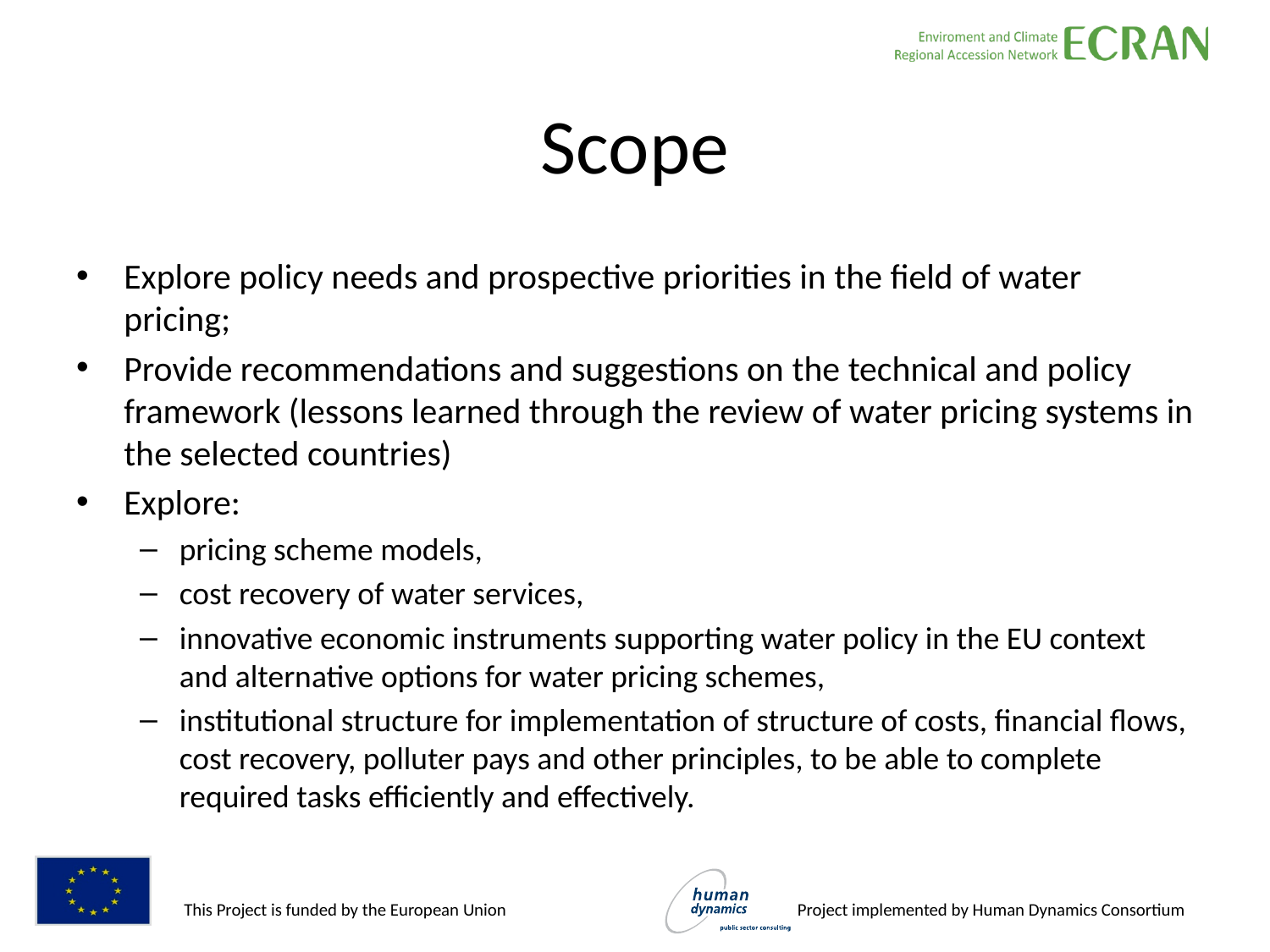

# Scope
Explore policy needs and prospective priorities in the field of water pricing;
Provide recommendations and suggestions on the technical and policy framework (lessons learned through the review of water pricing systems in the selected countries)
Explore:
pricing scheme models,
cost recovery of water services,
innovative economic instruments supporting water policy in the EU context and alternative options for water pricing schemes,
institutional structure for implementation of structure of costs, financial flows, cost recovery, polluter pays and other principles, to be able to complete required tasks efficiently and effectively.